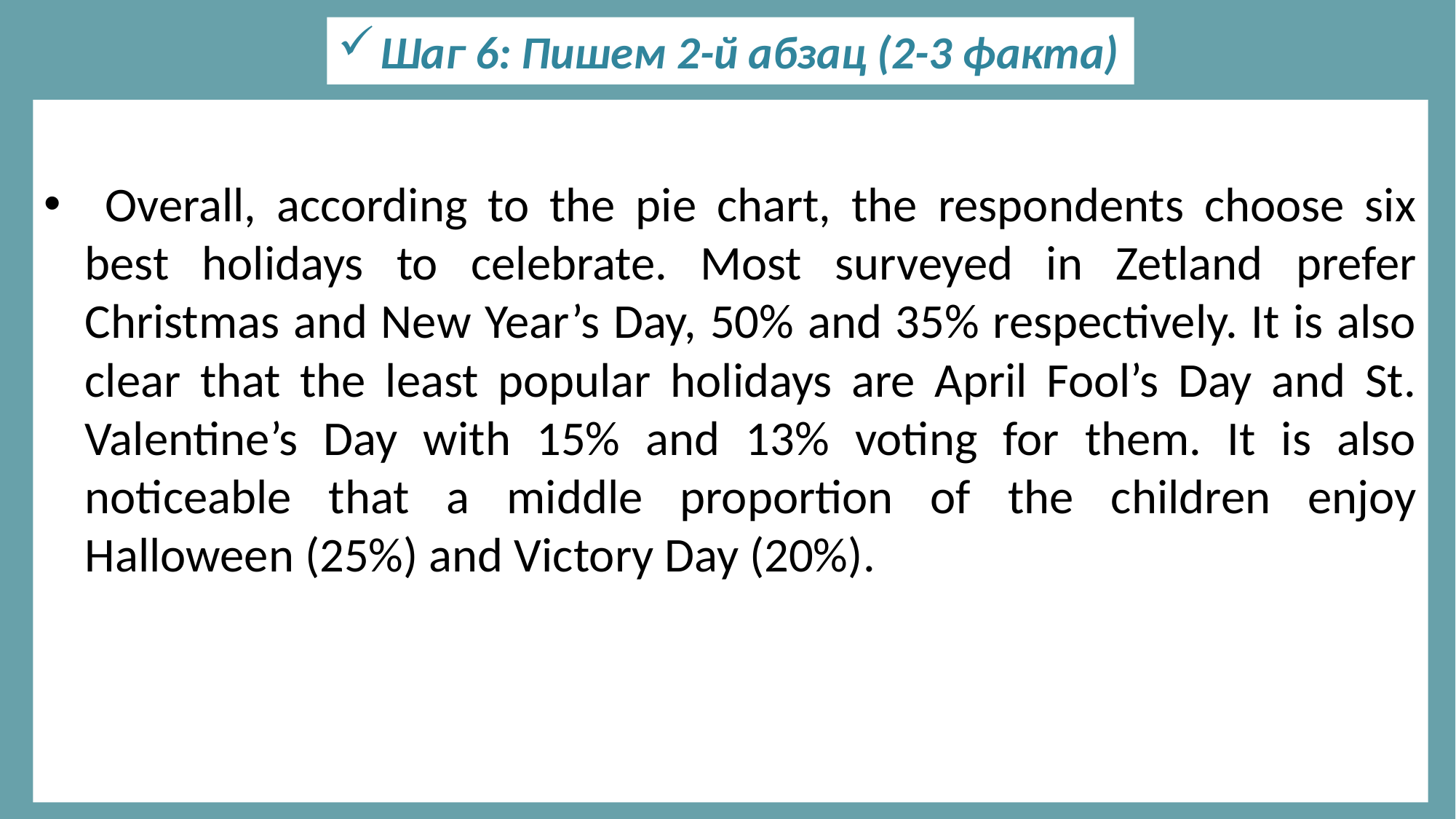

Шаг 6: Пишем 2-й абзац (2-3 факта)

 Overall, according to the pie chart, the respondents choose six best holidays to celebrate. Most surveyed in Zetland prefer Christmas and New Year’s Day, 50% and 35% respectively. It is also clear that the least popular holidays are April Fool’s Day and St. Valentine’s Day with 15% and 13% voting for them. It is also noticeable that a middle proportion of the children enjoy Halloween (25%) and Victory Day (20%).